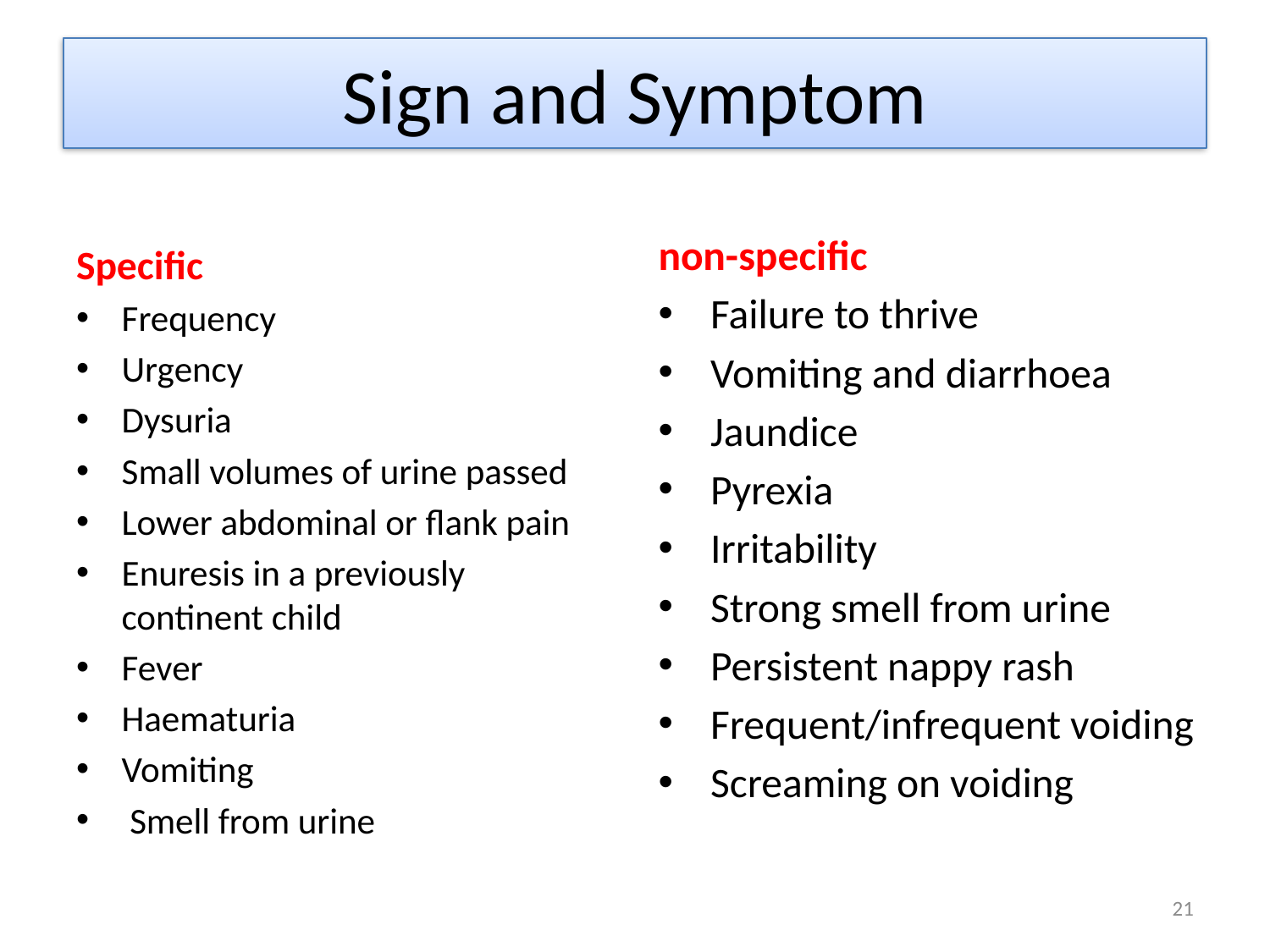

# Sign and Symptom
non-specific
Failure to thrive
Vomiting and diarrhoea
Jaundice
Pyrexia
Irritability
Strong smell from urine
Persistent nappy rash
Frequent/infrequent voiding
Screaming on voiding

Specific
Frequency
Urgency
Dysuria
Small volumes of urine passed
Lower abdominal or flank pain
Enuresis in a previously continent child
Fever
Haematuria
Vomiting
 Smell from urine
21